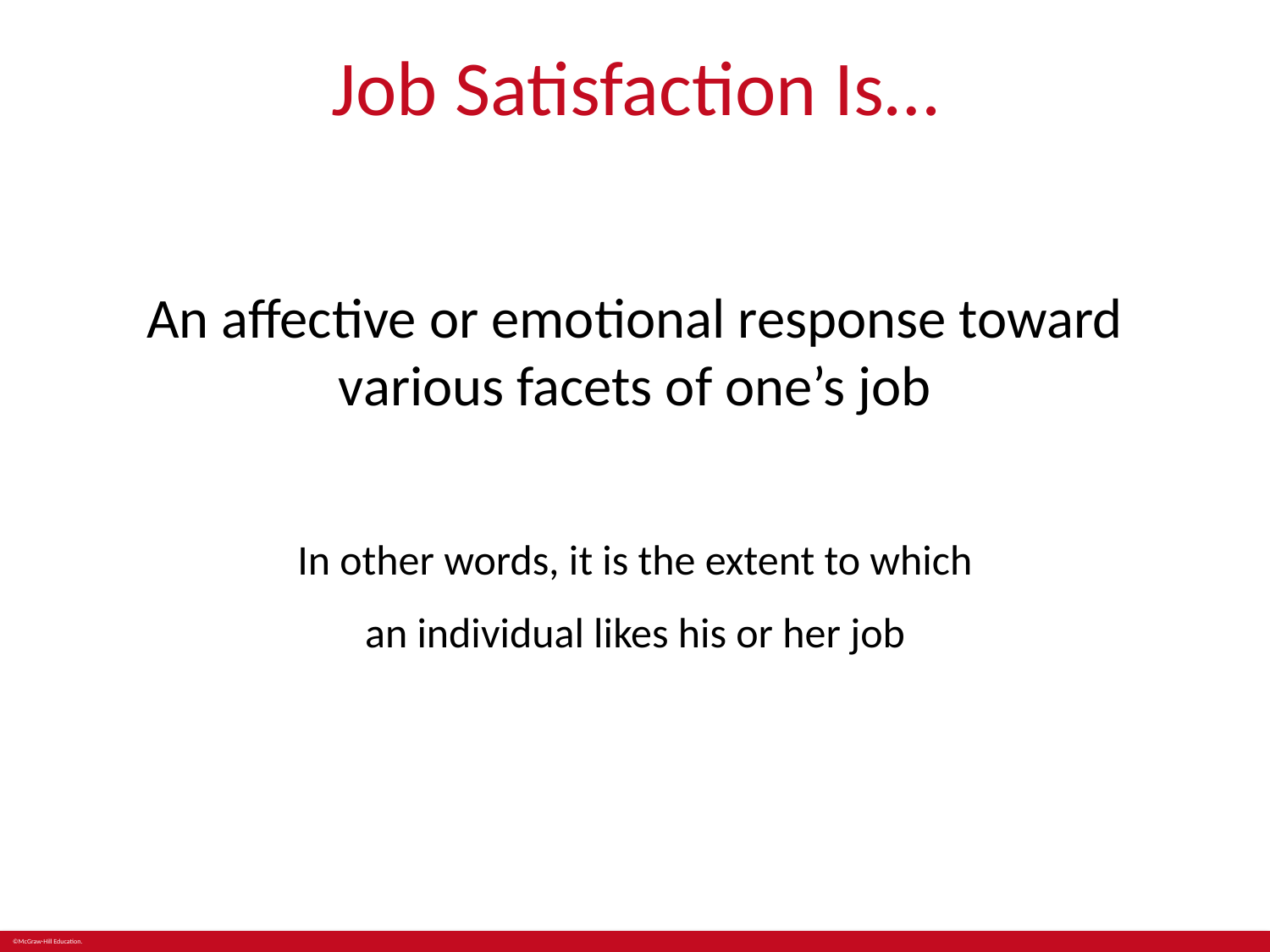

# Job Satisfaction Is…

An affective or emotional response toward various facets of one’s job

In other words, it is the extent to which
an individual likes his or her job